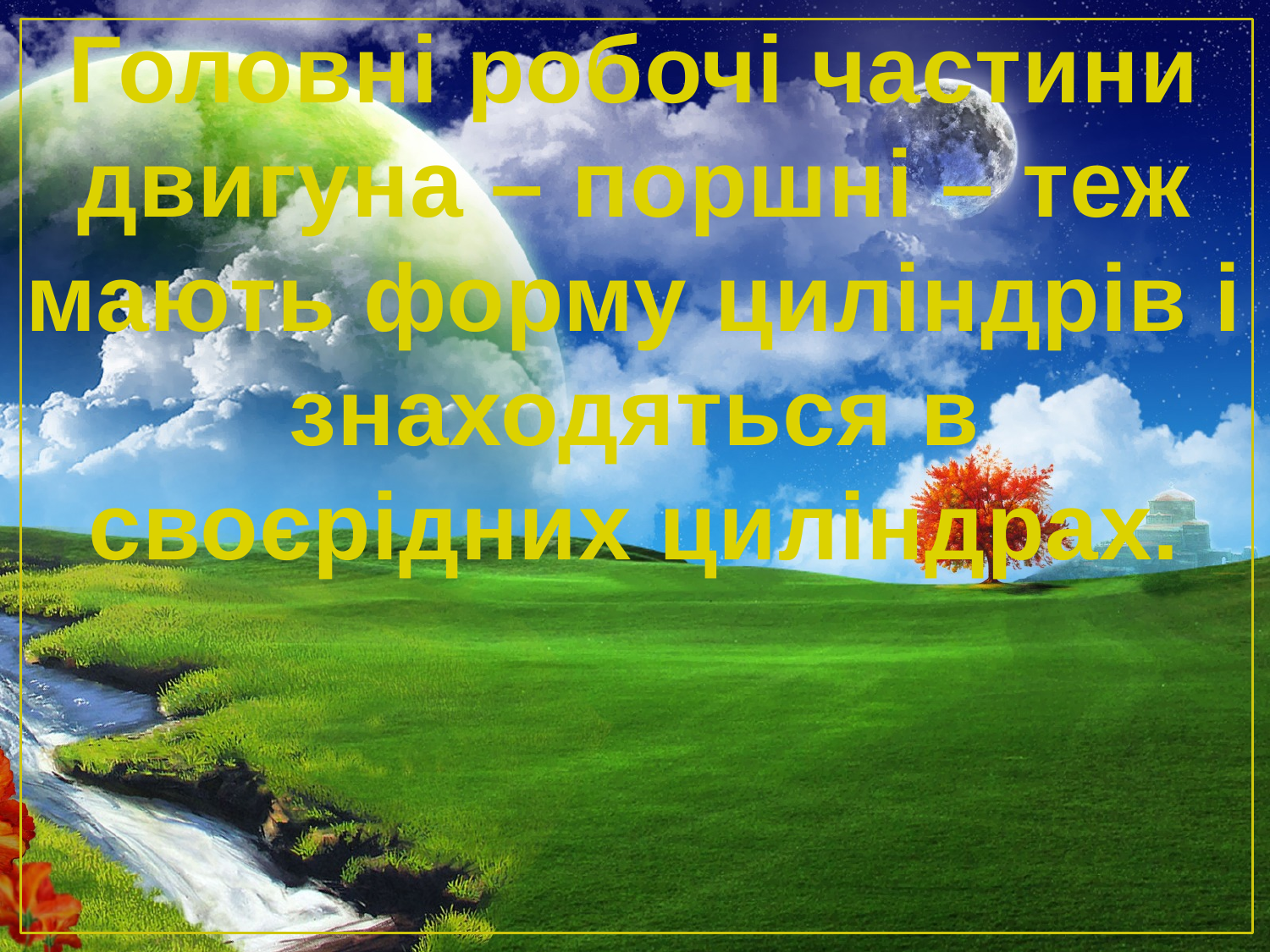

Головні робочі частини двигуна – поршні – теж мають форму циліндрів і знаходяться в своєрідних циліндрах.